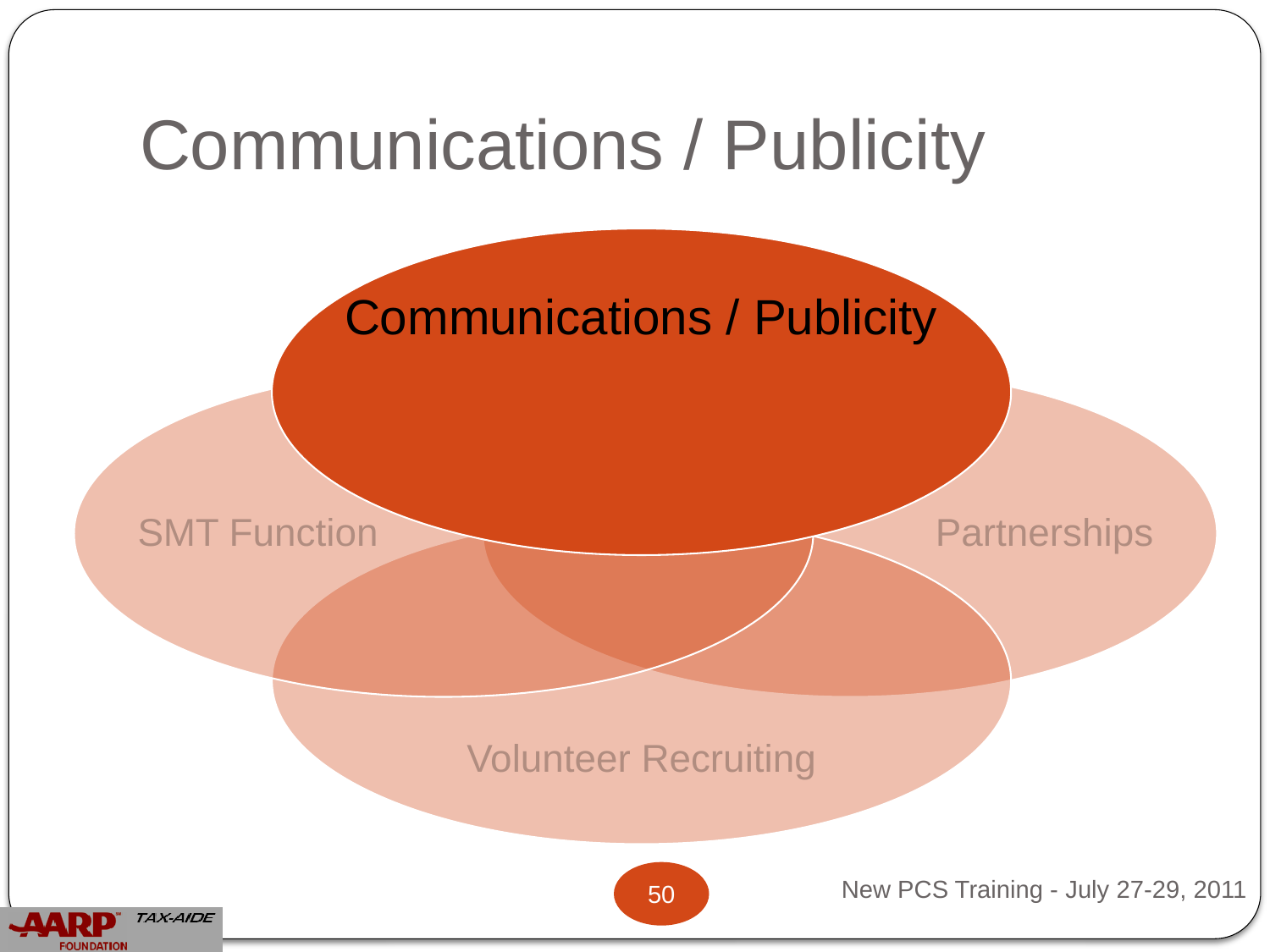

# Communications / Publicity
Communications / Publicity
SMT Function
Partnerships
Volunteer Recruiting
     New PCS Training - July 27-29, 2011
50